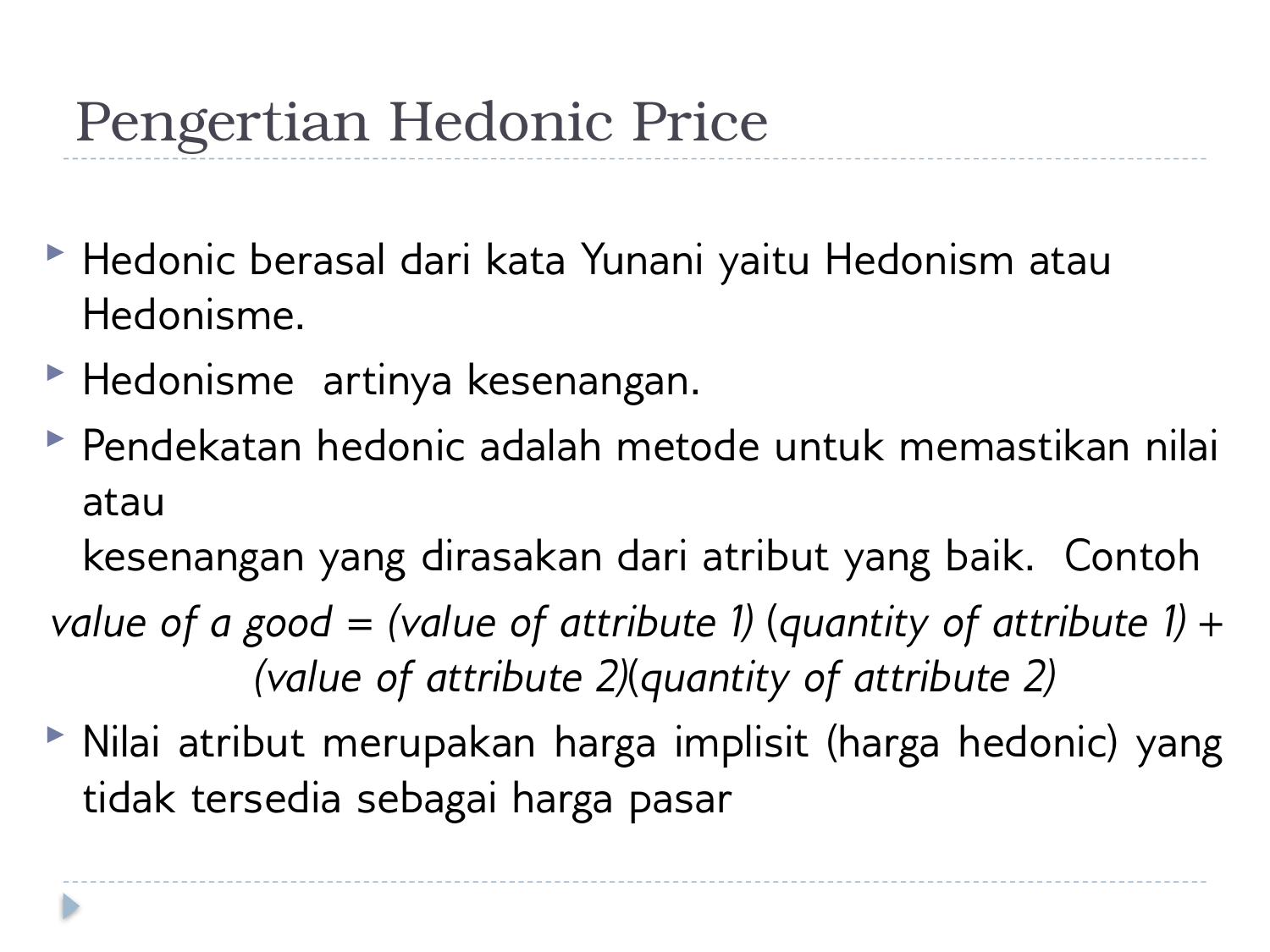

# Pengertian Hedonic Price
Hedonic berasal dari kata Yunani yaitu Hedonism atau Hedonisme.
Hedonisme  artinya kesenangan.
Pendekatan hedonic adalah metode untuk memastikan nilai atau
kesenangan yang dirasakan dari atribut yang baik.  Contoh
value of a good = (value of attribute 1) (quantity of attribute 1) +(value of attribute 2)(quantity of attribute 2)
Nilai atribut merupakan harga implisit (harga hedonic) yang tidak tersedia sebagai harga pasar